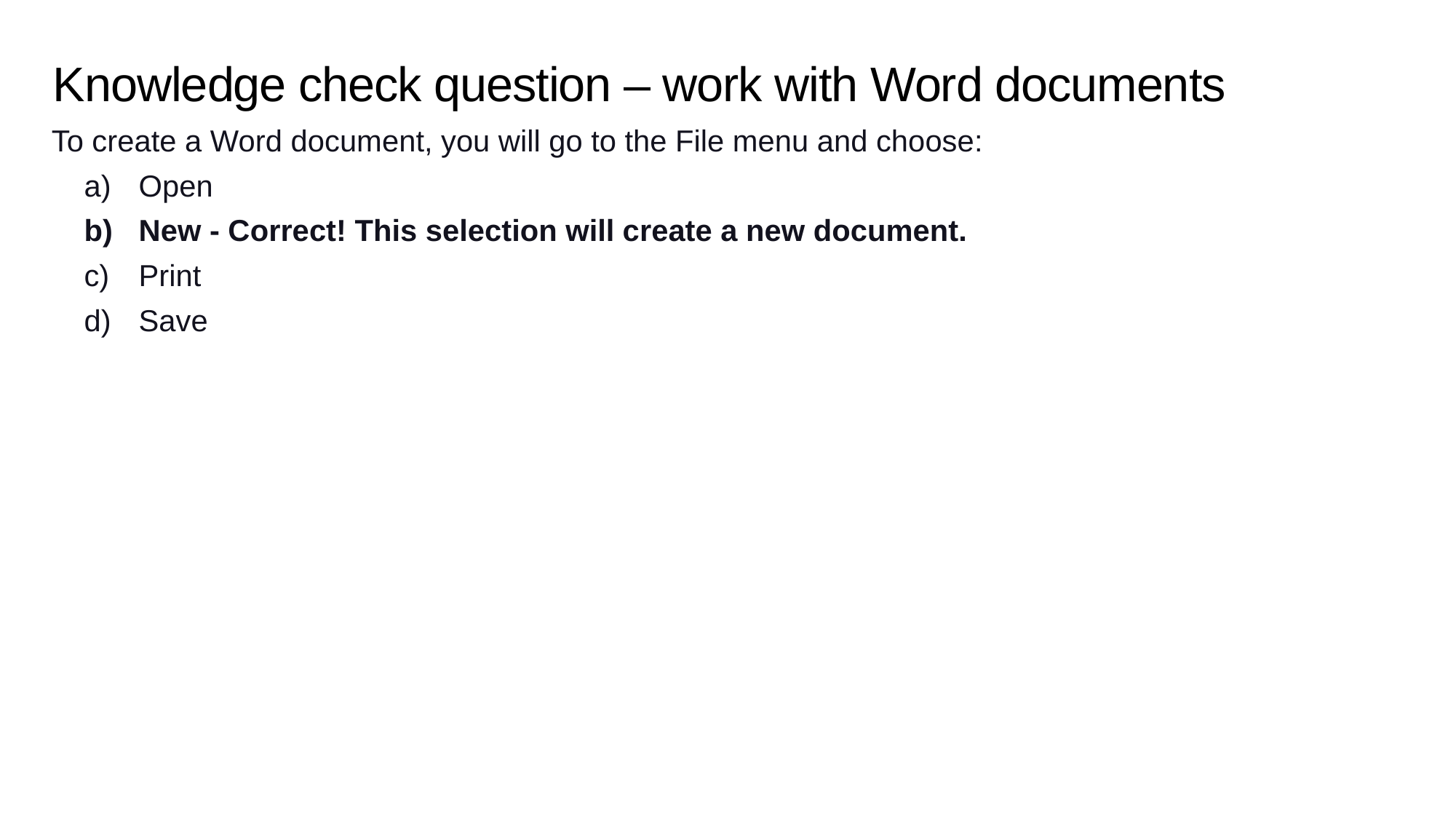

# Knowledge check question – work with Word documents
To create a Word document, you will go to the File menu and choose:
Open
New - Correct! This selection will create a new document.
Print
Save